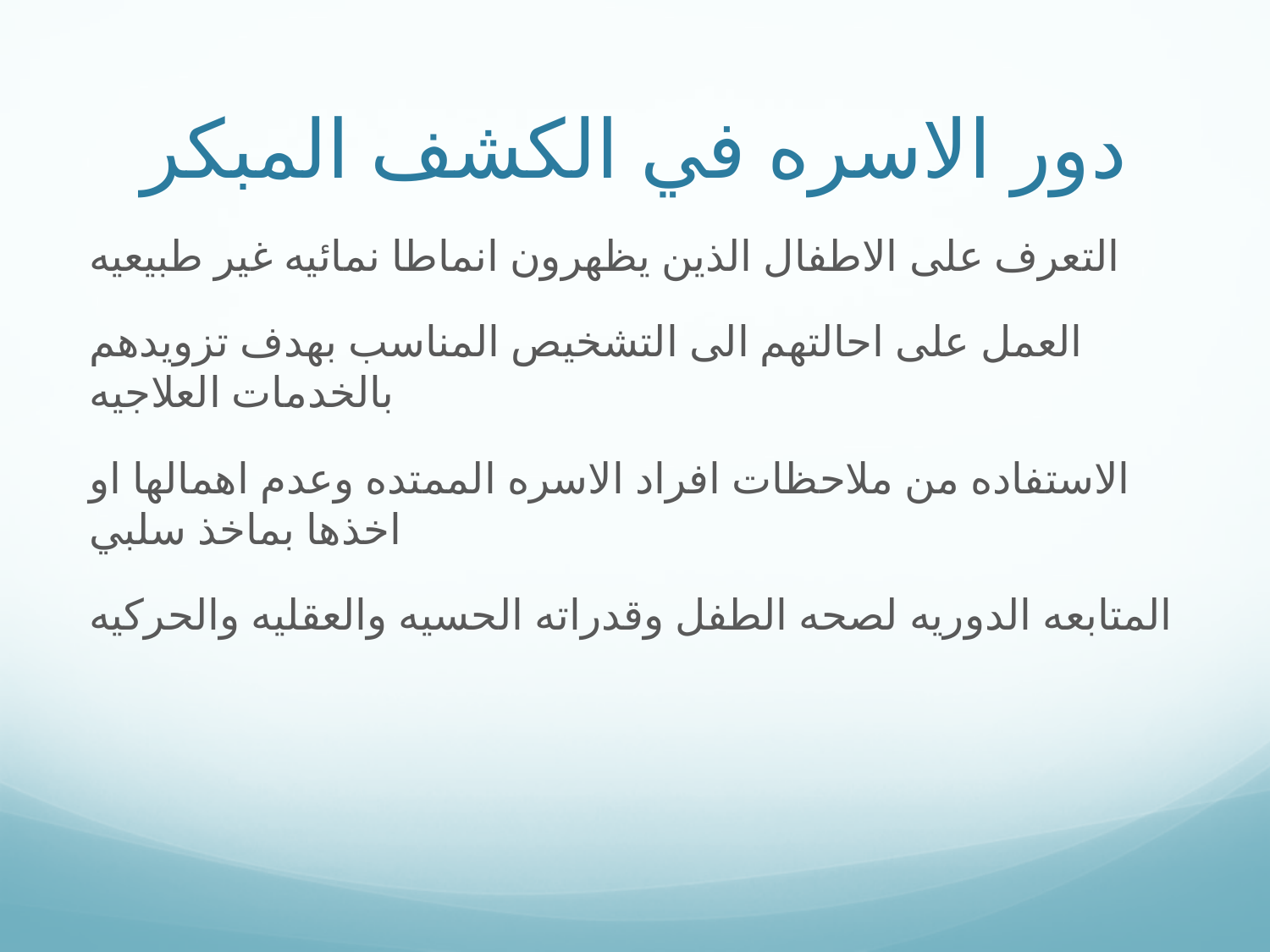

# دور الاسره في الكشف المبكر
التعرف على الاطفال الذين يظهرون انماطا نمائيه غير طبيعيه
العمل على احالتهم الى التشخيص المناسب بهدف تزويدهم بالخدمات العلاجيه
الاستفاده من ملاحظات افراد الاسره الممتده وعدم اهمالها او اخذها بماخذ سلبي
المتابعه الدوريه لصحه الطفل وقدراته الحسيه والعقليه والحركيه